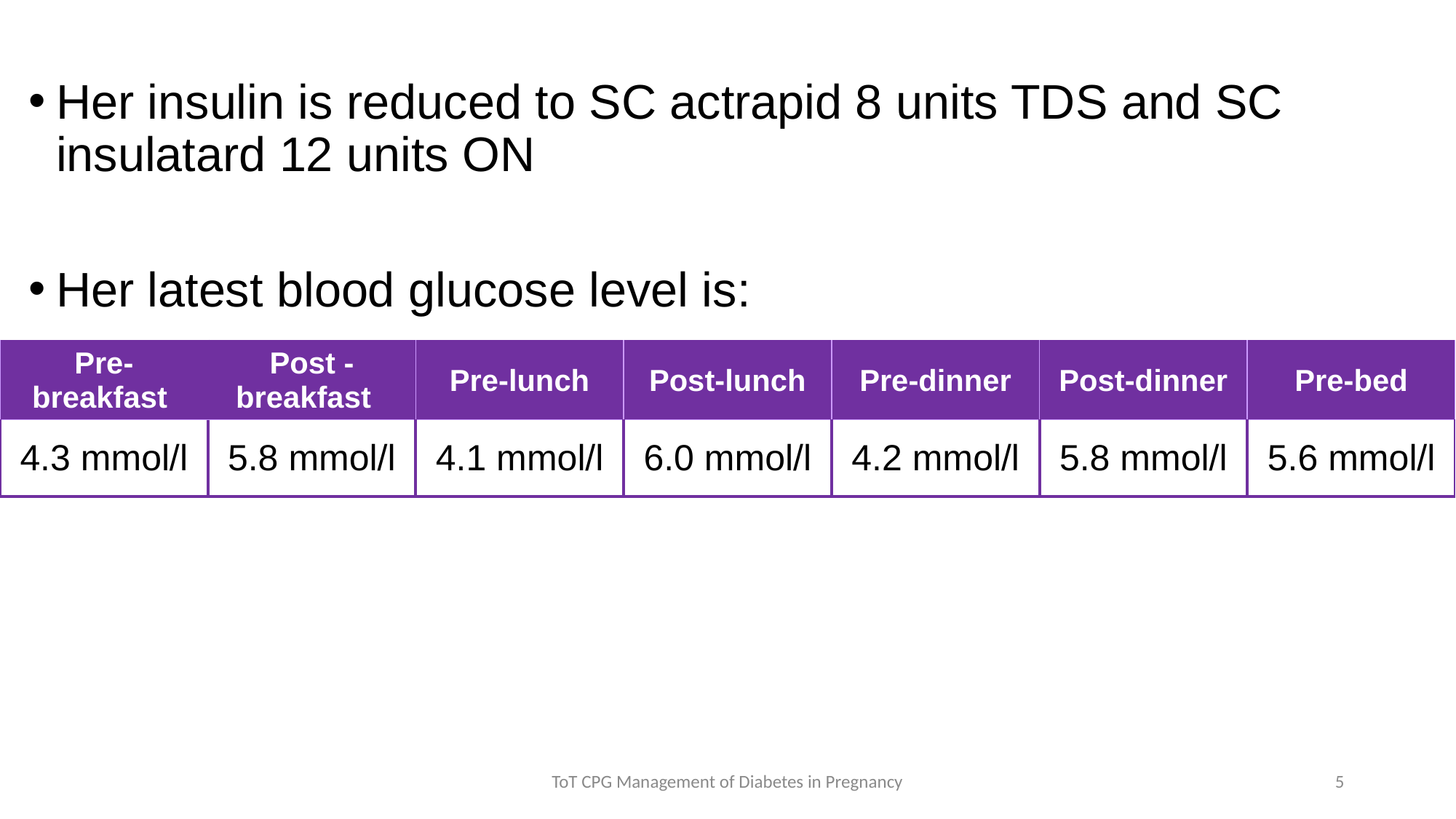

Her insulin is reduced to SC actrapid 8 units TDS and SC insulatard 12 units ON

Her latest blood glucose level is:
| Pre- breakfast | Post -breakfast | Pre-lunch | Post-lunch | Pre-dinner | Post-dinner | Pre-bed |
| --- | --- | --- | --- | --- | --- | --- |
| 4.3 mmol/l | 5.8 mmol/l | 4.1 mmol/l | 6.0 mmol/l | 4.2 mmol/l | 5.8 mmol/l | 5.6 mmol/l |
ToT CPG Management of Diabetes in Pregnancy
5